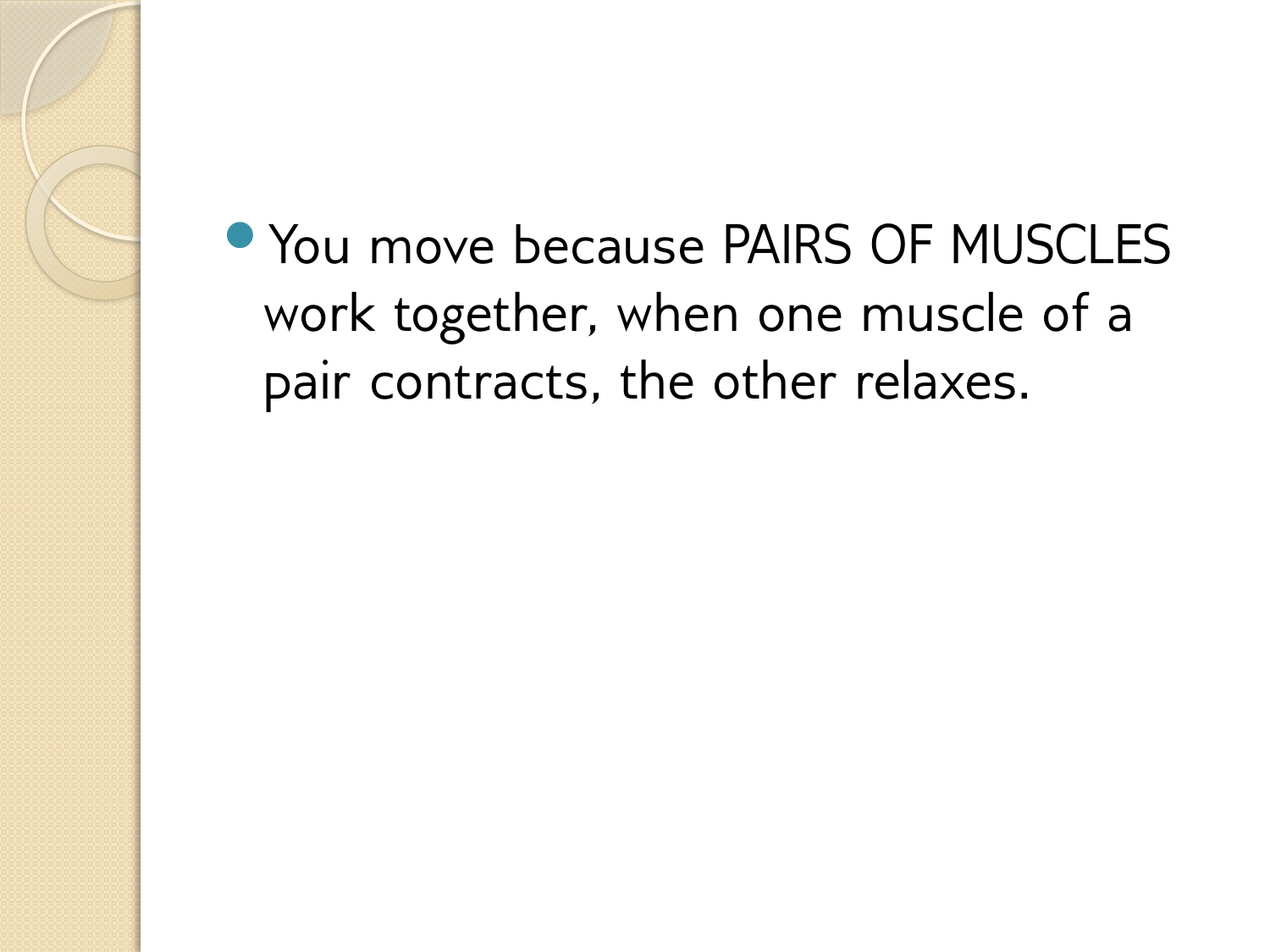

#
You move because PAIRS OF MUSCLES work together, when one muscle of a pair contracts, the other relaxes.